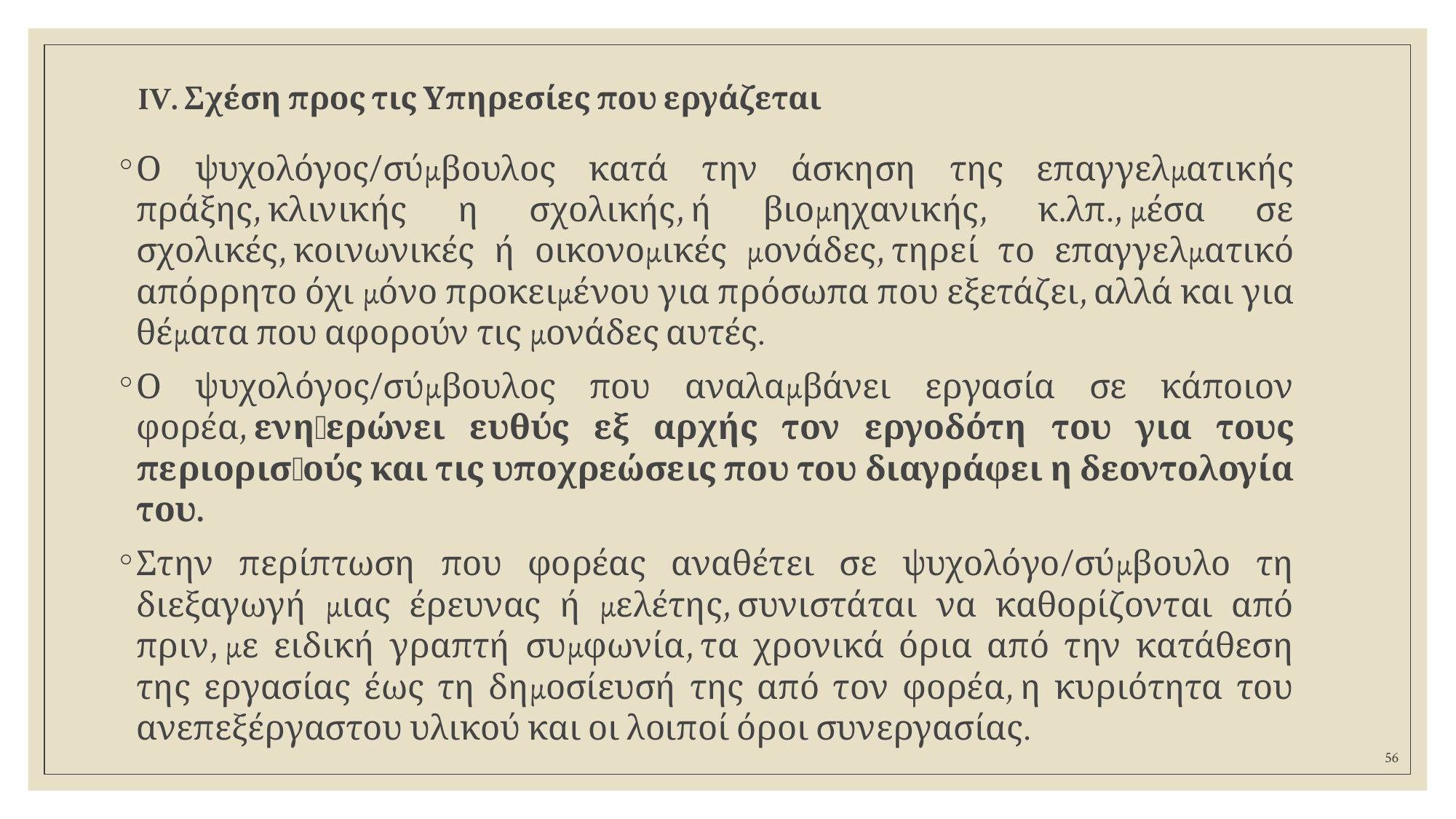

# IV. Σχέση προς τις Υπηρεσίες που εργάζεται
Ο ψυχολόγος/σύμβουλος κατά την άσκηση της επαγγελματικής πράξης, κλινικής η σχολικής, ή βιομηχανικής, κ.λπ., μέσα σε σχολικές, κοινωνικές ή οικονομικές μονάδες, τηρεί το επαγγελματικό απόρρητο όχι μόνο προκειμένου για πρόσωπα που εξετάζει, αλλά και για θέματα που αφορούν τις μονάδες αυτές.
Ο ψυχολόγος/σύμβουλος που αναλαμβάνει εργασία σε κάποιον φορέα, ενημερώνει ευθύς εξ αρχής τον εργοδότη του για τους περιορισμούς και τις υποχρεώσεις που του διαγράφει η δεοντολογία του.
Στην περίπτωση που φορέας αναθέτει σε ψυχολόγο/σύμβουλο τη διεξαγωγή μιας έρευνας ή μελέτης, συνιστάται να καθορίζονται από πριν, με ειδική γραπτή συμφωνία, τα χρονικά όρια από την κατάθεση της εργασίας έως τη δημοσίευσή της από τον φορέα, η κυριότητα του ανεπεξέργαστου υλικού και οι λοιποί όροι συνεργασίας.

56